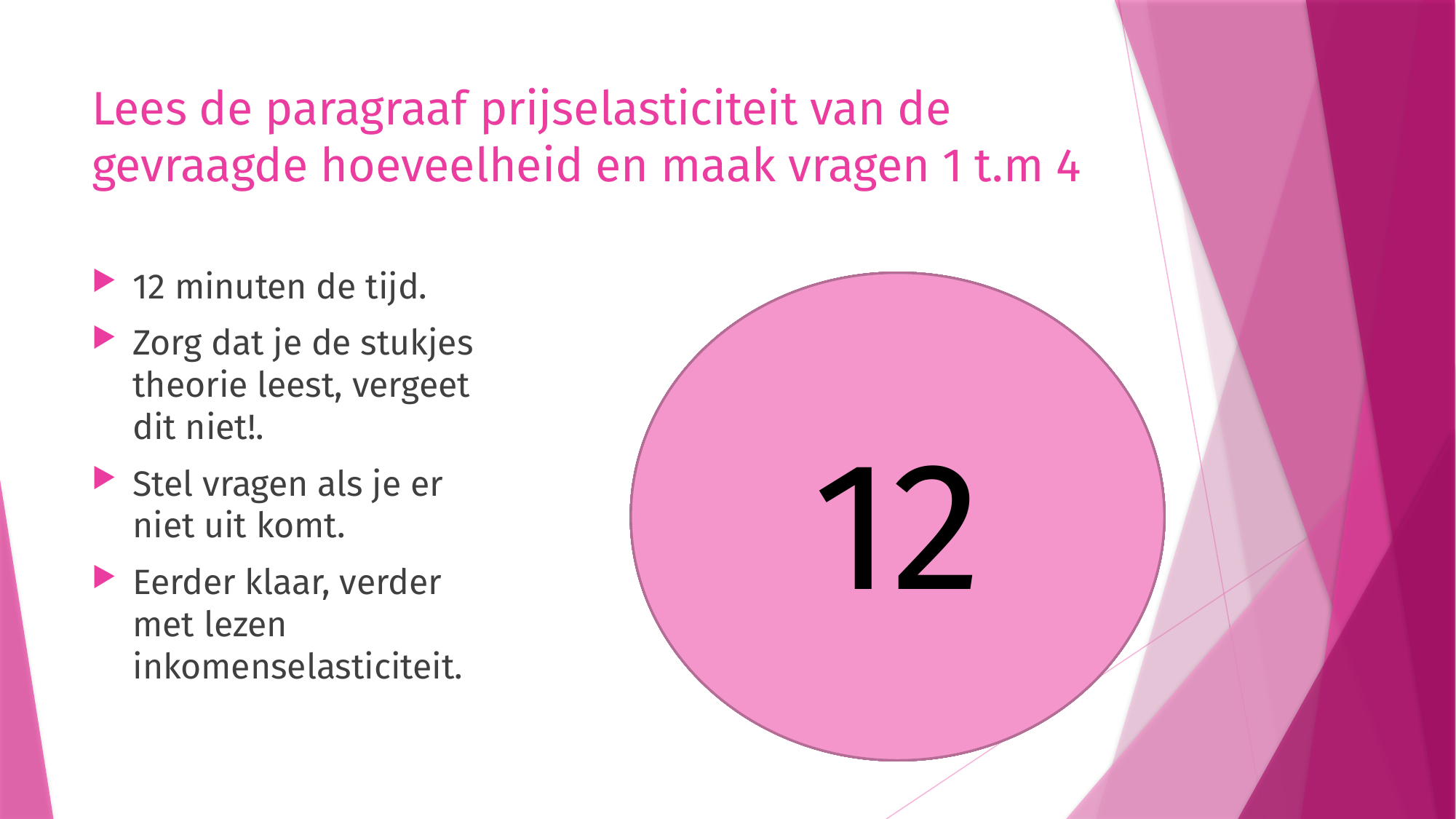

# Lees de paragraaf prijselasticiteit van de gevraagde hoeveelheid en maak vragen 1 t.m 4
12 minuten de tijd.
Zorg dat je de stukjes theorie leest, vergeet dit niet!.
Stel vragen als je er niet uit komt.
Eerder klaar, verder met lezen inkomenselasticiteit.

9
10
11
12
8
5
6
7
4
3
1
2